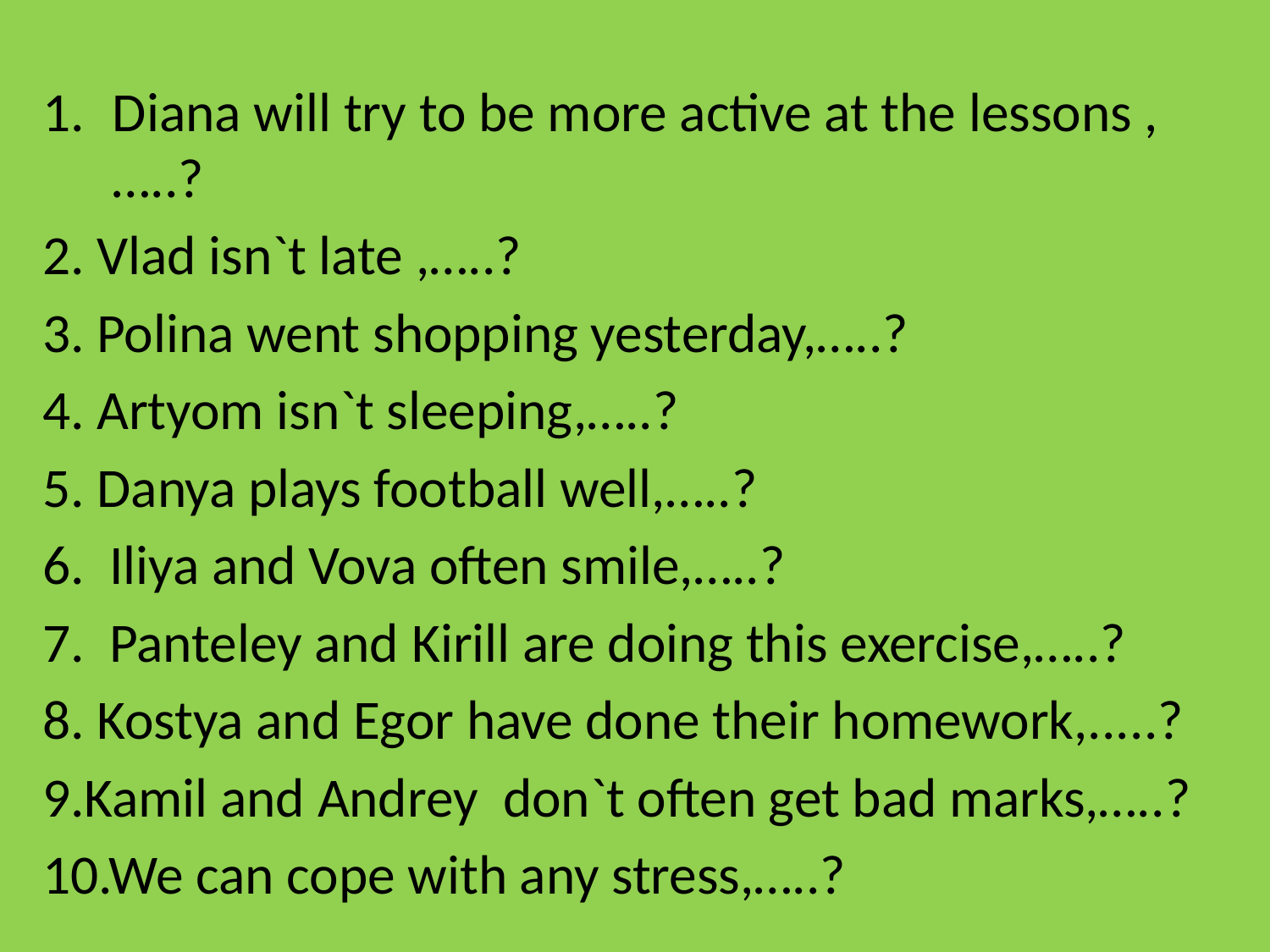

Diana will try to be more active at the lessons ,…..?
2. Vlad isn`t late ,…..?
3. Polina went shopping yesterday,…..?
4. Artyom isn`t sleeping,…..?
5. Danya plays football well,…..?
6.  Iliya and Vova often smile,…..?
7.  Panteley and Kirill are doing this exercise,…..?
8. Kostya and Egor have done their homework,.....?
9.Kamil and Andrey  don`t often get bad marks,…..?
10.We can cope with any stress,…..?